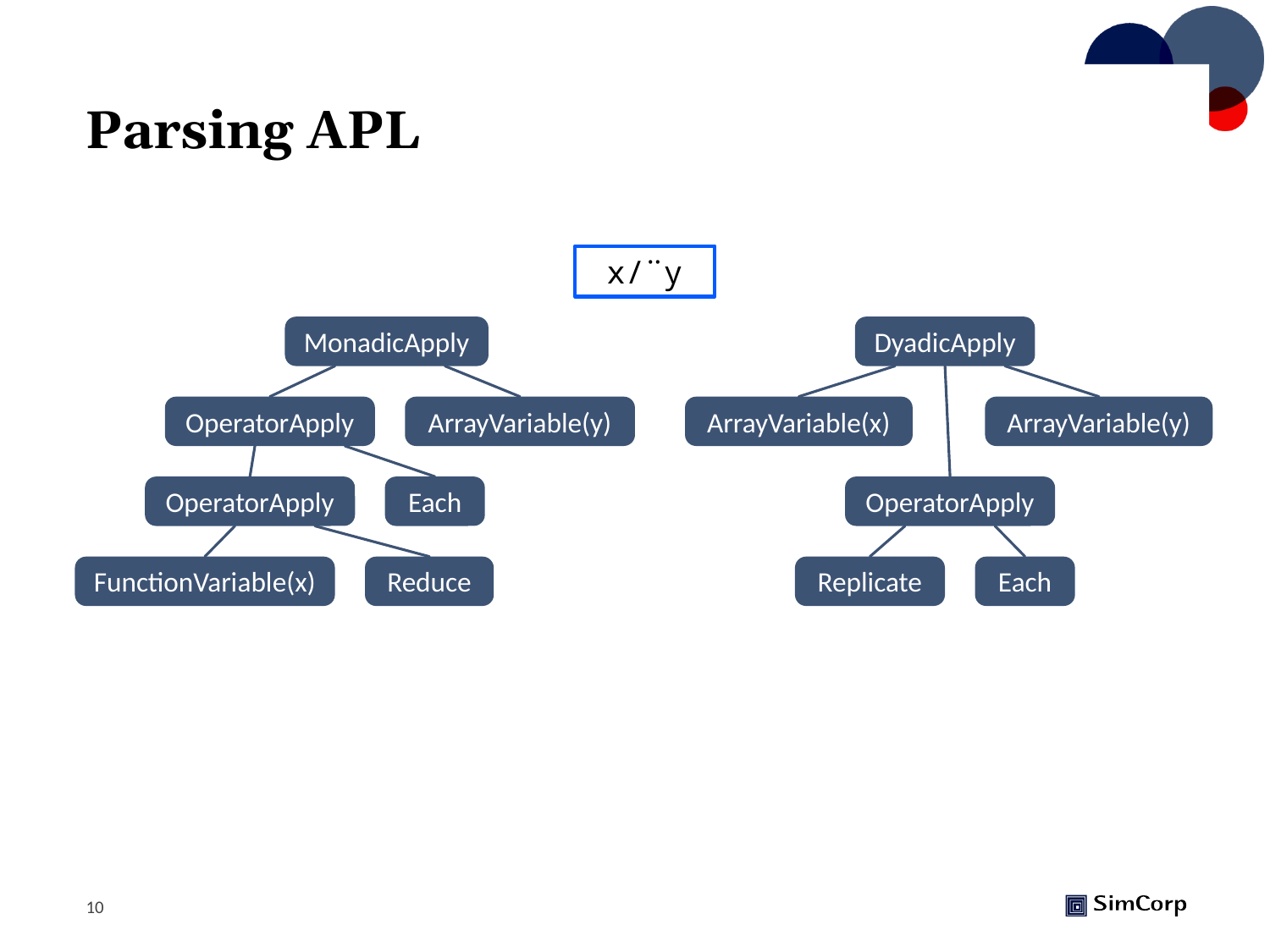

# Parsing APL
 x/¨y
MonadicApply
DyadicApply
OperatorApply
ArrayVariable(y)
ArrayVariable(x)
ArrayVariable(y)
OperatorApply
Each
OperatorApply
FunctionVariable(x)
Reduce
Replicate
Each
10